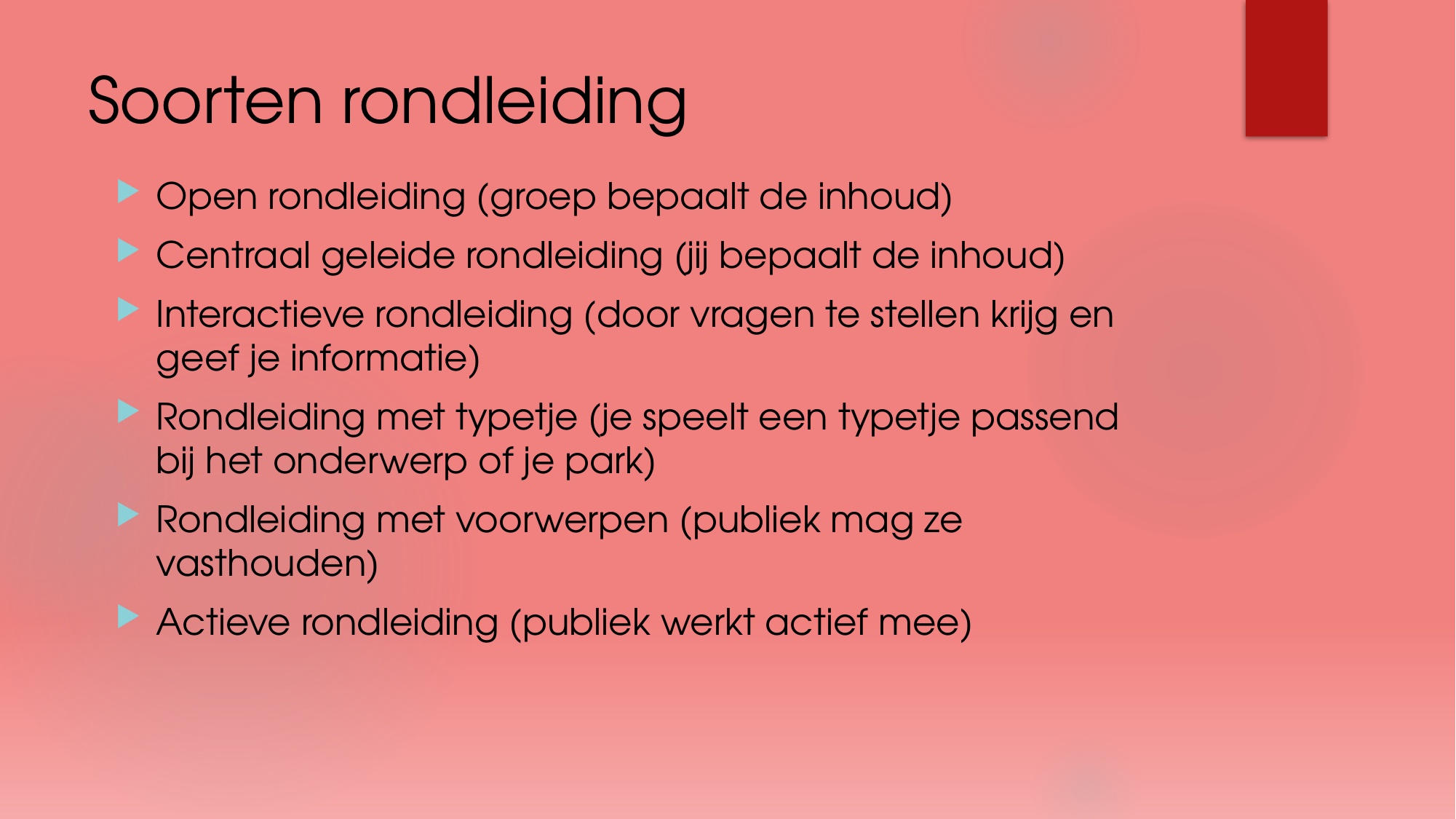

# Soorten rondleiding
Open rondleiding (groep bepaalt de inhoud)
Centraal geleide rondleiding (jij bepaalt de inhoud)
Interactieve rondleiding (door vragen te stellen krijg en geef je informatie)
Rondleiding met typetje (je speelt een typetje passend bij het onderwerp of je park)
Rondleiding met voorwerpen (publiek mag ze vasthouden)
Actieve rondleiding (publiek werkt actief mee)